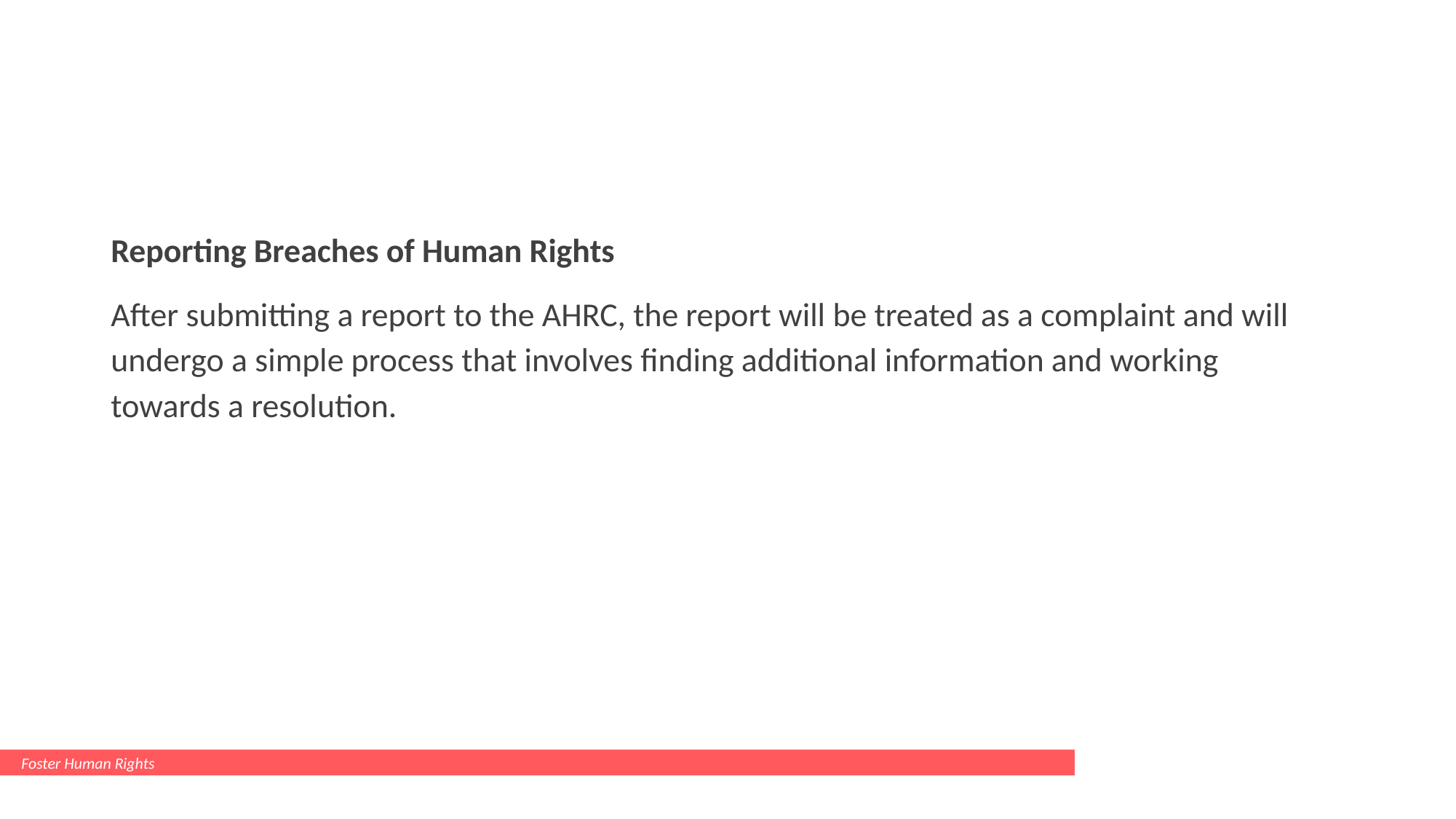

#
Reporting Breaches of Human Rights
After submitting a report to the AHRC, the report will be treated as a complaint and will undergo a simple process that involves finding additional information and working towards a resolution.
Foster Human Rights